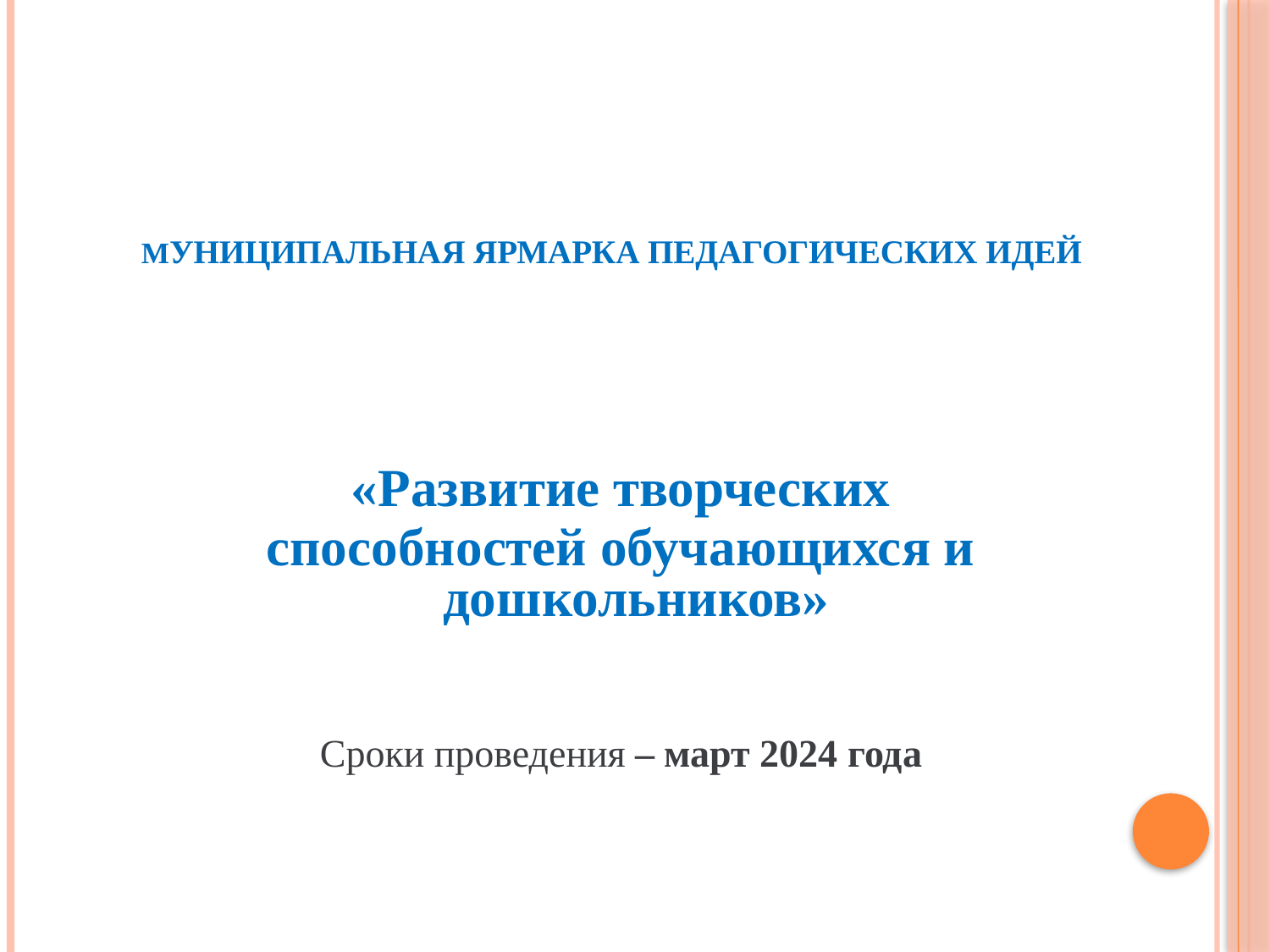

Муниципальная ярмарка педагогических идей

«Развитие творческих
способностей обучающихся и дошкольников»

Сроки проведения – март 2024 года